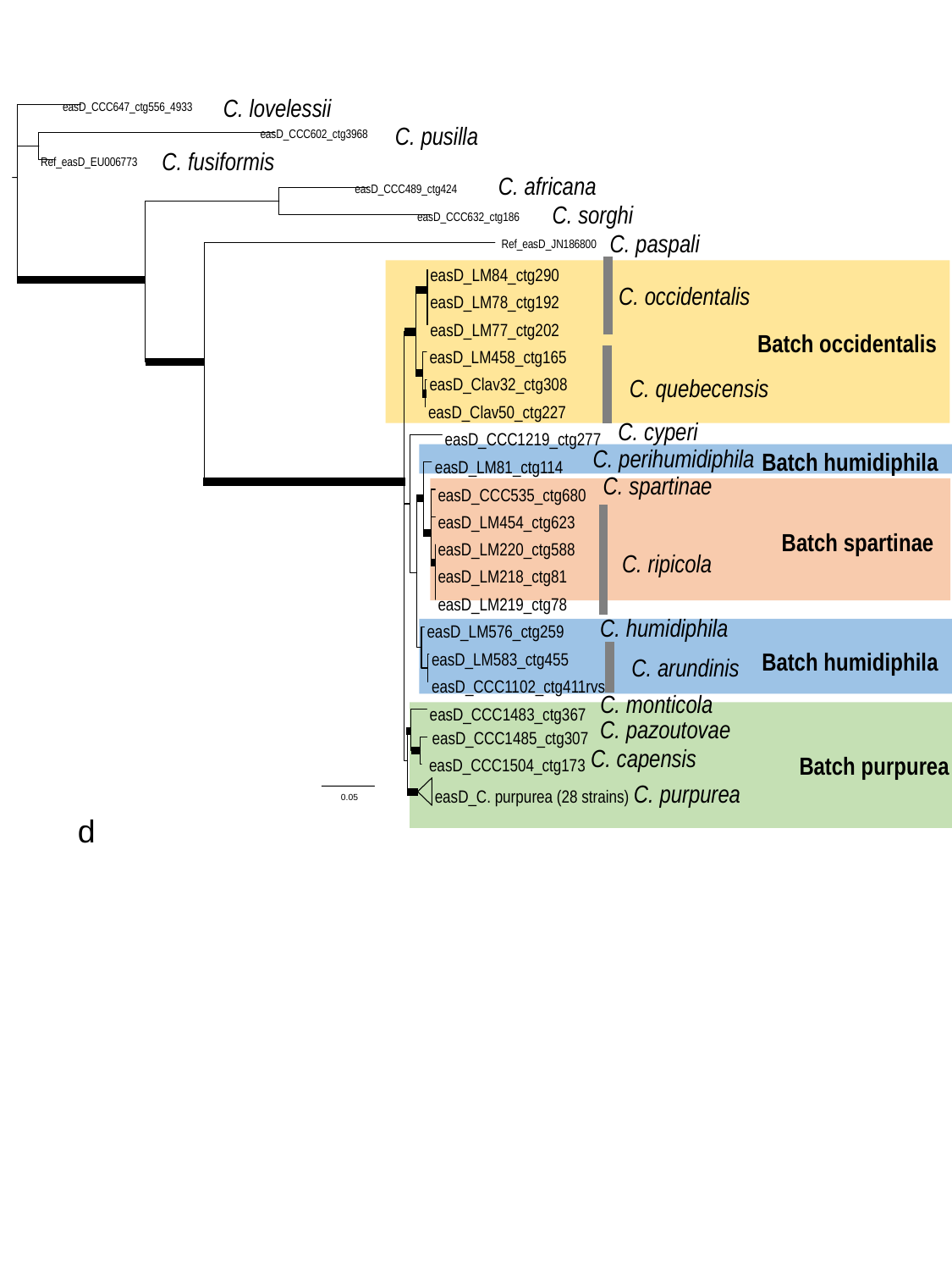

C. lovelessii
easD_CCC647_ctg556_4933

C. pusilla
easD_CCC602_ctg3968

C. fusiformis
Ref_easD_EU006773
C. africana

easD_CCC489_ctg424

C. sorghi

easD_CCC632_ctg186
C. paspali
Ref_easD_JN186800

easD_LM84_ctg290

C. occidentalis

easD_LM78_ctg192
easD_LM77_ctg202

easD_LM458_ctg165

C. quebecensis

easD_Clav32_ctg308
easD_Clav50_ctg227
C. cyperi
easD_CCC1219_ctg277

C. perihumidiphila
easD_LM81_ctg114

C. spartinae

easD_CCC535_ctg680

C. ripicola
easD_LM454_ctg623

easD_LM220_ctg588

easD_LM218_ctg81

easD_LM219_ctg78
C. humidiphila
easD_LM576_ctg259

C. arundinis

easD_LM583_ctg455

easD_CCC1102_ctg411rvs
C. monticola
easD_CCC1483_ctg367

C. pazoutovae
easD_CCC1485_ctg307

C. capensis

easD_CCC1504_ctg173

C. purpurea
easD_C. purpurea (28 strains)

0.05

Batch occidentalis

Batch humidiphila

Batch spartinae

Batch humidiphila

Batch purpurea
d